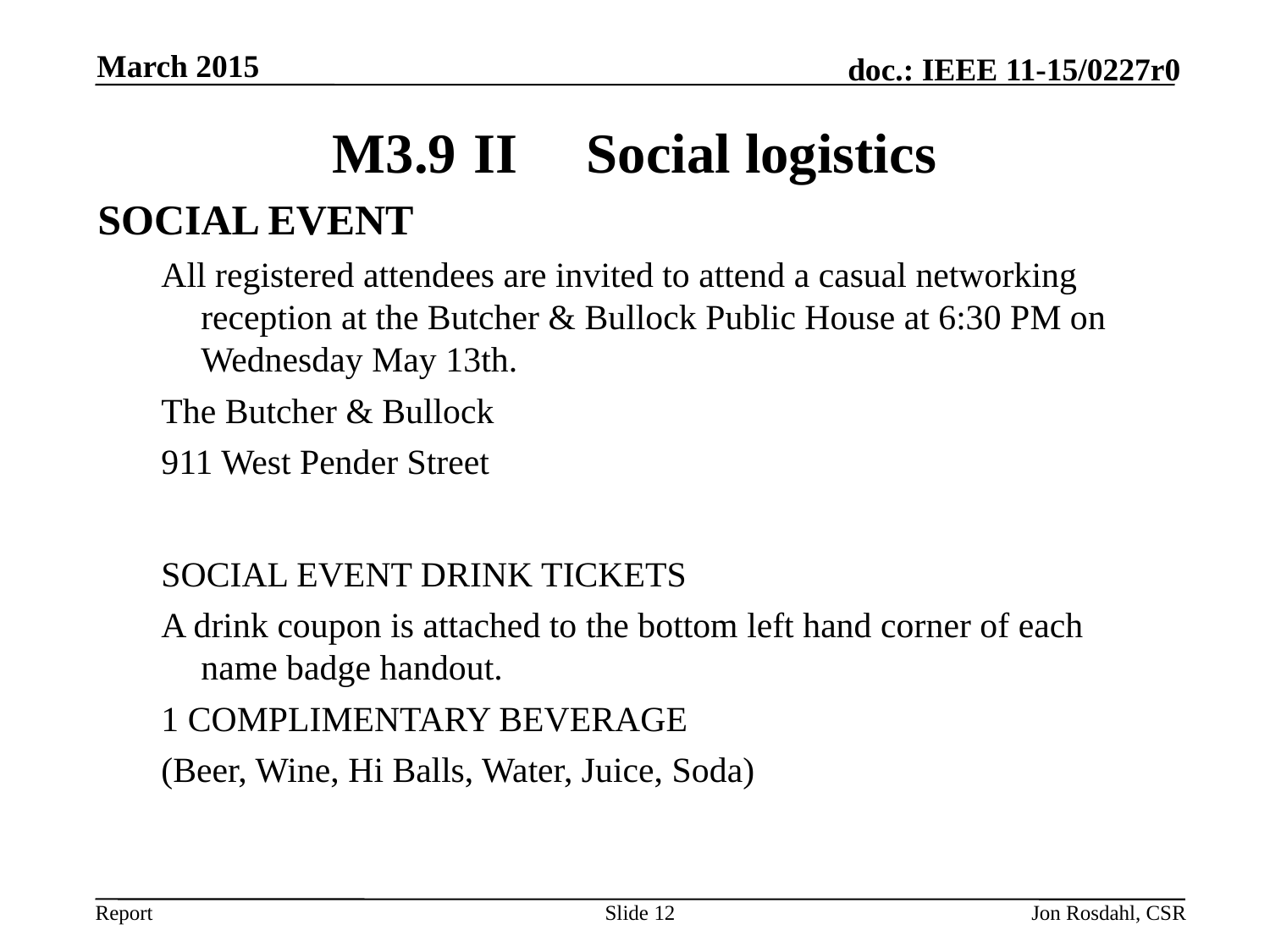

March 2015
# M3.9	 II	Social logistics
SOCIAL EVENT
All registered attendees are invited to attend a casual networking reception at the Butcher & Bullock Public House at 6:30 PM on Wednesday May 13th.
The Butcher & Bullock
911 West Pender Street

SOCIAL EVENT DRINK TICKETS
A drink coupon is attached to the bottom left hand corner of each name badge handout.
1 COMPLIMENTARY BEVERAGE
(Beer, Wine, Hi Balls, Water, Juice, Soda)
Slide 12
Jon Rosdahl, CSR